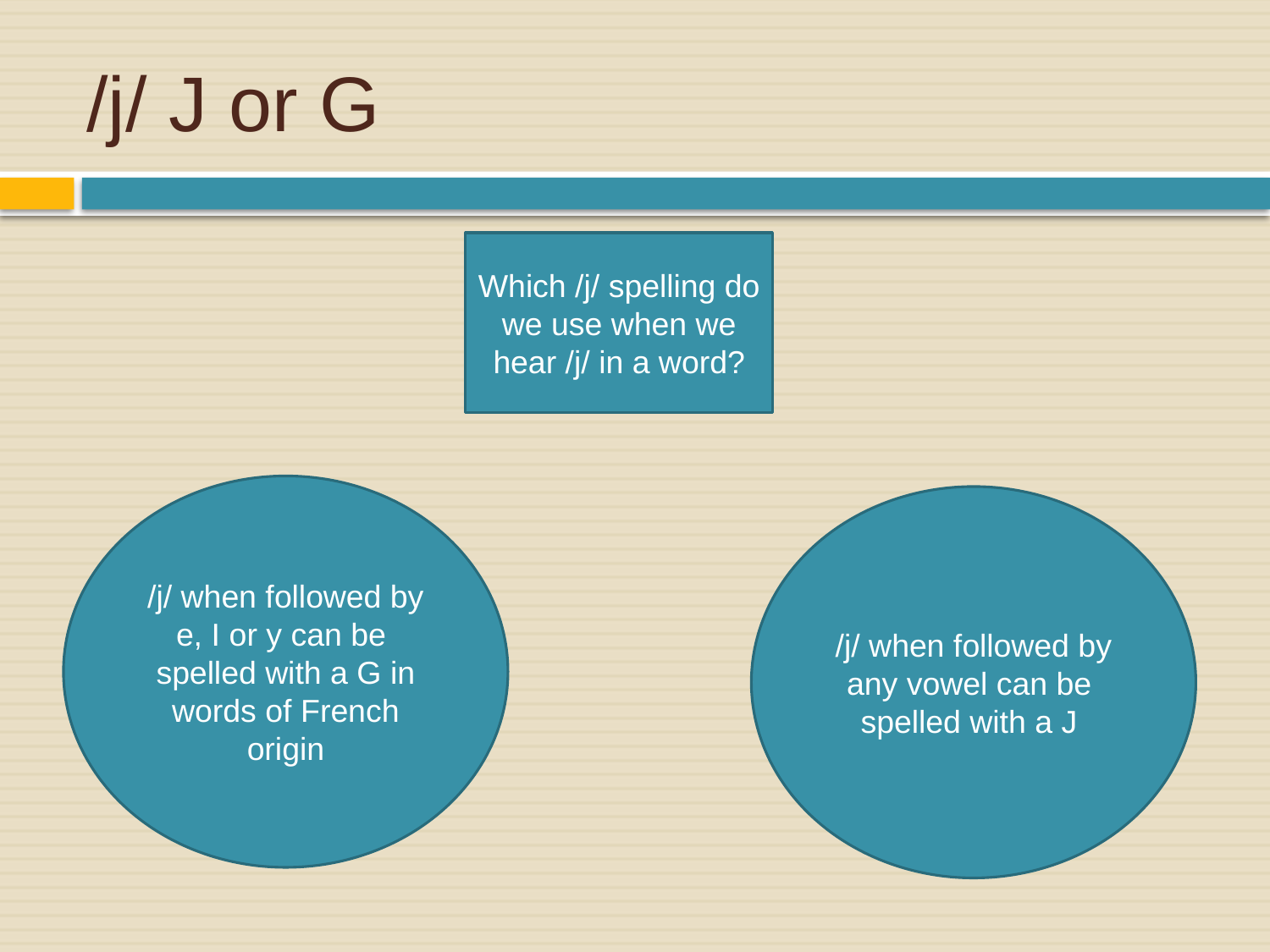

# /j/ J or G
Which /j/ spelling do we use when we hear /j/ in a word?
/j/ when followed by e, I or y can be  spelled with a G in words of French origin
/j/ when followed by any vowel can be  spelled with a J